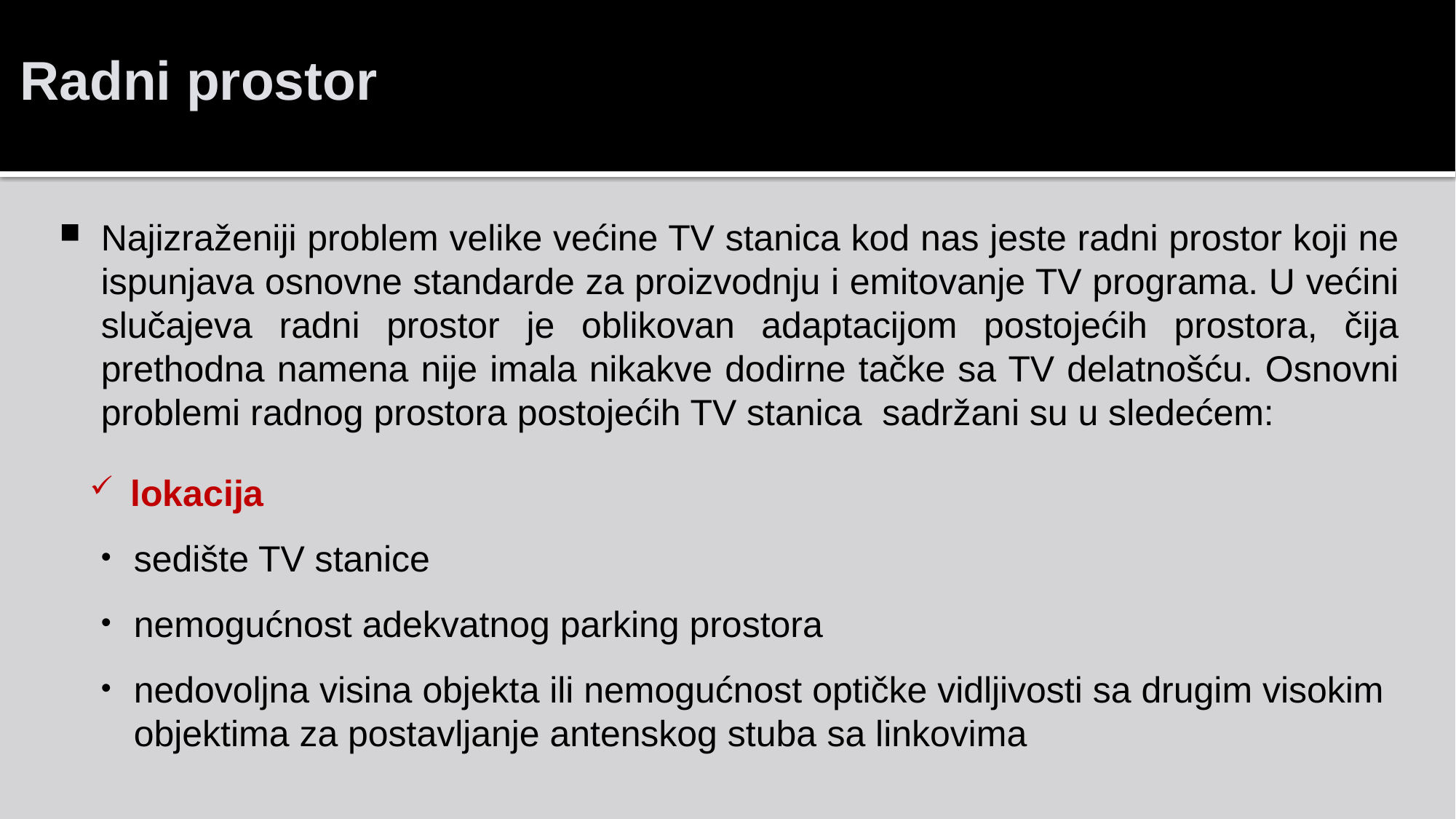

Radni prostor

Najizraženiji problem velike većine TV stanica kod nas jeste radni prostor koji ne ispunjava osnovne standarde za proizvodnju i emitovanje TV programa. U većini slučajeva radni prostor je oblikovan adaptacijom postojećih prostora, čija prethodna namena nije imala nikakve dodirne tačke sa TV delatnošću. Osnovni problemi radnog prostora postojećih TV stanica  sadržani su u sledećem:

lokacija
sedište TV stanice
nemogućnost adekvatnog parking prostora

nedovoljna visina objekta ili nemogućnost optičke vidljivosti sa drugim visokim objektima za postavljanje antenskog stuba sa linkovima